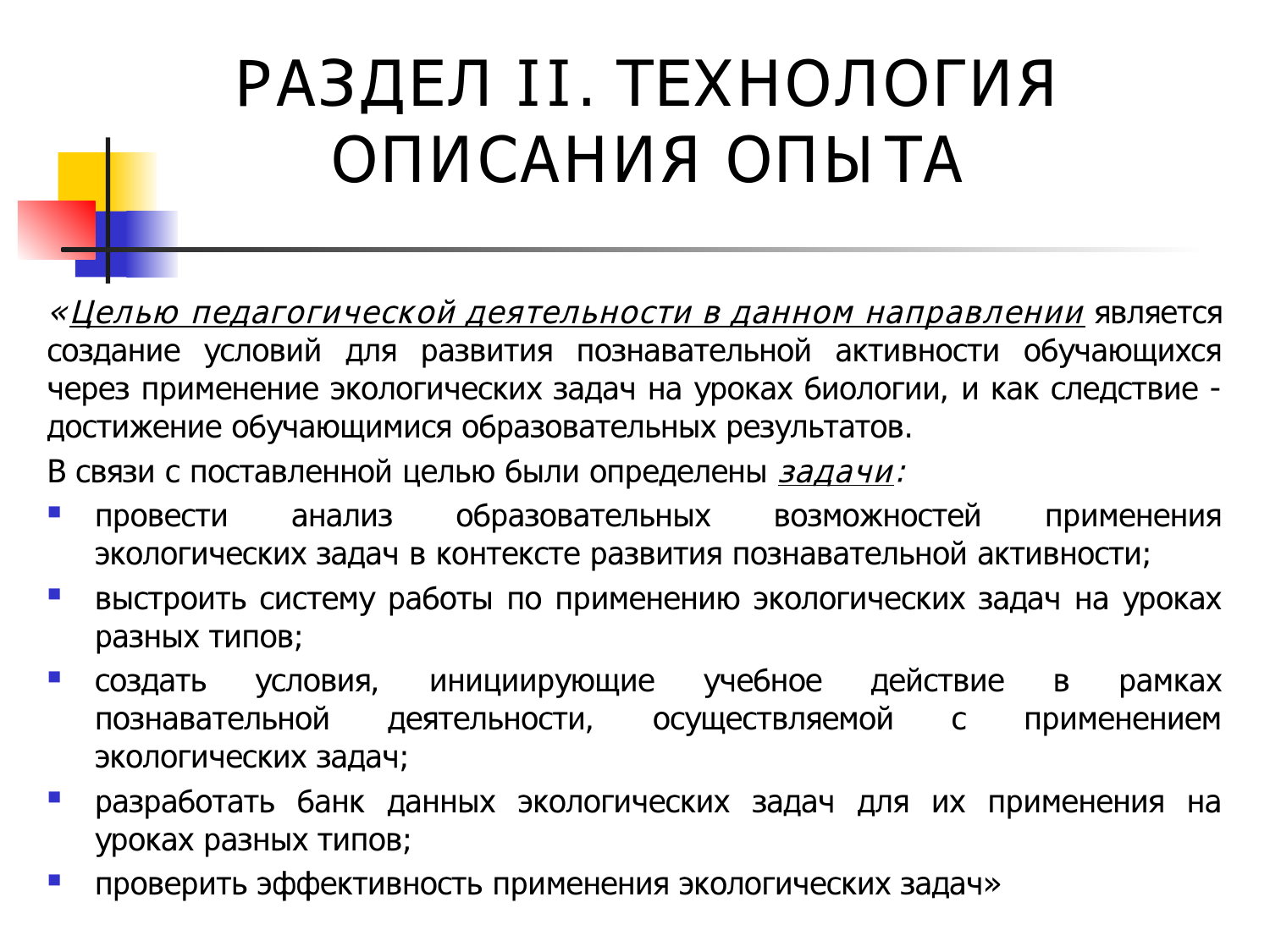

РАЗДЕЛ II. ТЕХНОЛОГИЯ ОПИСАНИЯ ОПЫТА
«Целью педагогической деятельности в данном направлении является создание условий для развития познавательной активности обучающихся через применение экологических задач на уроках биологии, и как следствие - достижение обучающимися образовательных результатов.
В связи с поставленной целью были определены задачи:
провести анализ образовательных возможностей применения экологических задач в контексте развития познавательной активности;
выстроить систему работы по применению экологических задач на уроках разных типов;
создать условия, инициирующие учебное действие в рамках познавательной деятельности, осуществляемой с применением экологических задач;
разработать банк данных экологических задач для их применения на уроках разных типов;
проверить эффективность применения экологических задач»